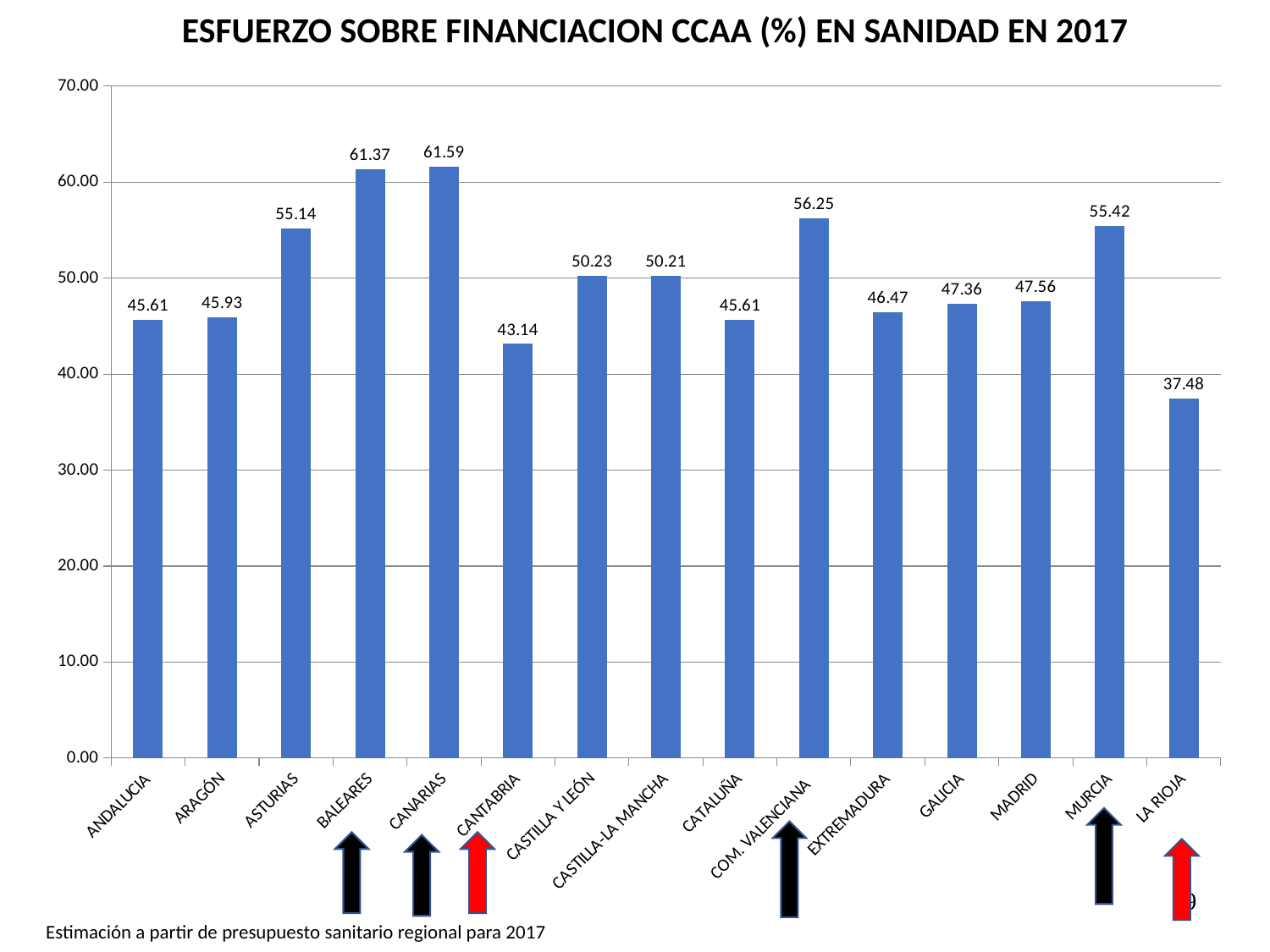

ESFUERZO SOBRE FINANCIACION CCAA (%) EN SANIDAD EN 2017

### Chart

| Category | % |
|---|---|
| ANDALUCIA | 45.60602585603571 |
| ARAGÓN | 45.9293519613843 |
| ASTURIAS | 55.13576810139252 |
|  BALEARES | 61.369146287604146 |
|  CANARIAS | 61.593851685055675 |
| CANTABRIA | 43.13843208431234 |
| CASTILLA Y LEÓN | 50.23438830529899 |
|  CASTILLA-LA MANCHA | 50.21174564851599 |
| CATALUÑA | 45.612545376391 |
| COM. VALENCIANA   | 56.2526434601437 |
|  EXTREMADURA | 46.474892193092 |
|  GALICIA | 47.363288463604434 |
|  MADRID | 47.5589174537999 |
|  MURCIA | 55.42289924645678 |
|  LA RIOJA | 37.47599225773666 |

19
Estimación a partir de presupuesto sanitario regional para 2017